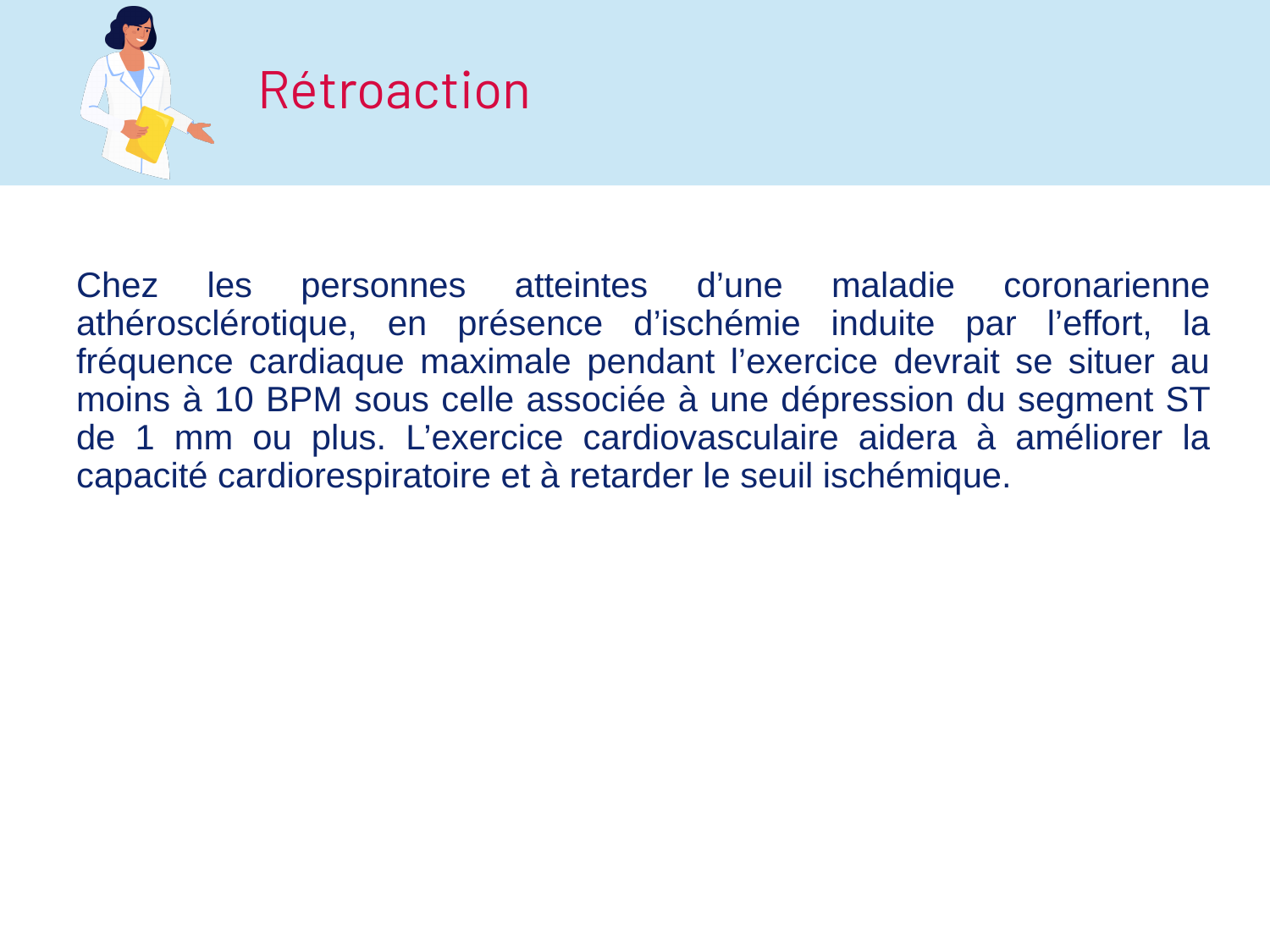

# Rétroaction
Chez les personnes atteintes d’une maladie coronarienne athérosclérotique, en présence d’ischémie induite par l’effort, la fréquence cardiaque maximale pendant l’exercice devrait se situer au moins à 10 BPM sous celle associée à une dépression du segment ST de 1 mm ou plus. L’exercice cardiovasculaire aidera à améliorer la capacité cardiorespiratoire et à retarder le seuil ischémique.